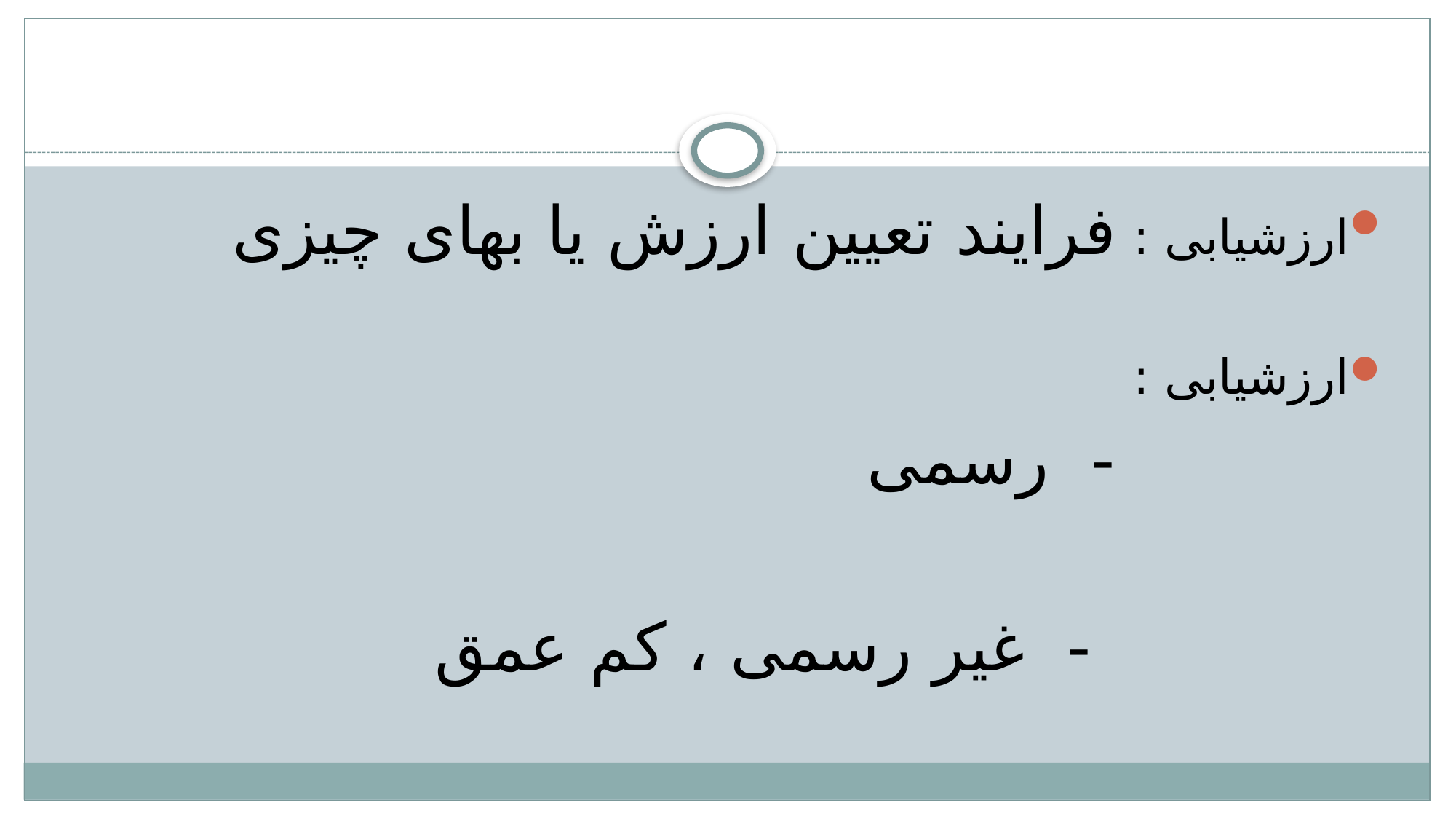

ارزشیابی : فرایند تعیین ارزش یا بهای چیزی

ارزشیابی :
                     -  رسمی

              -  غیر رسمی ، کم عمق